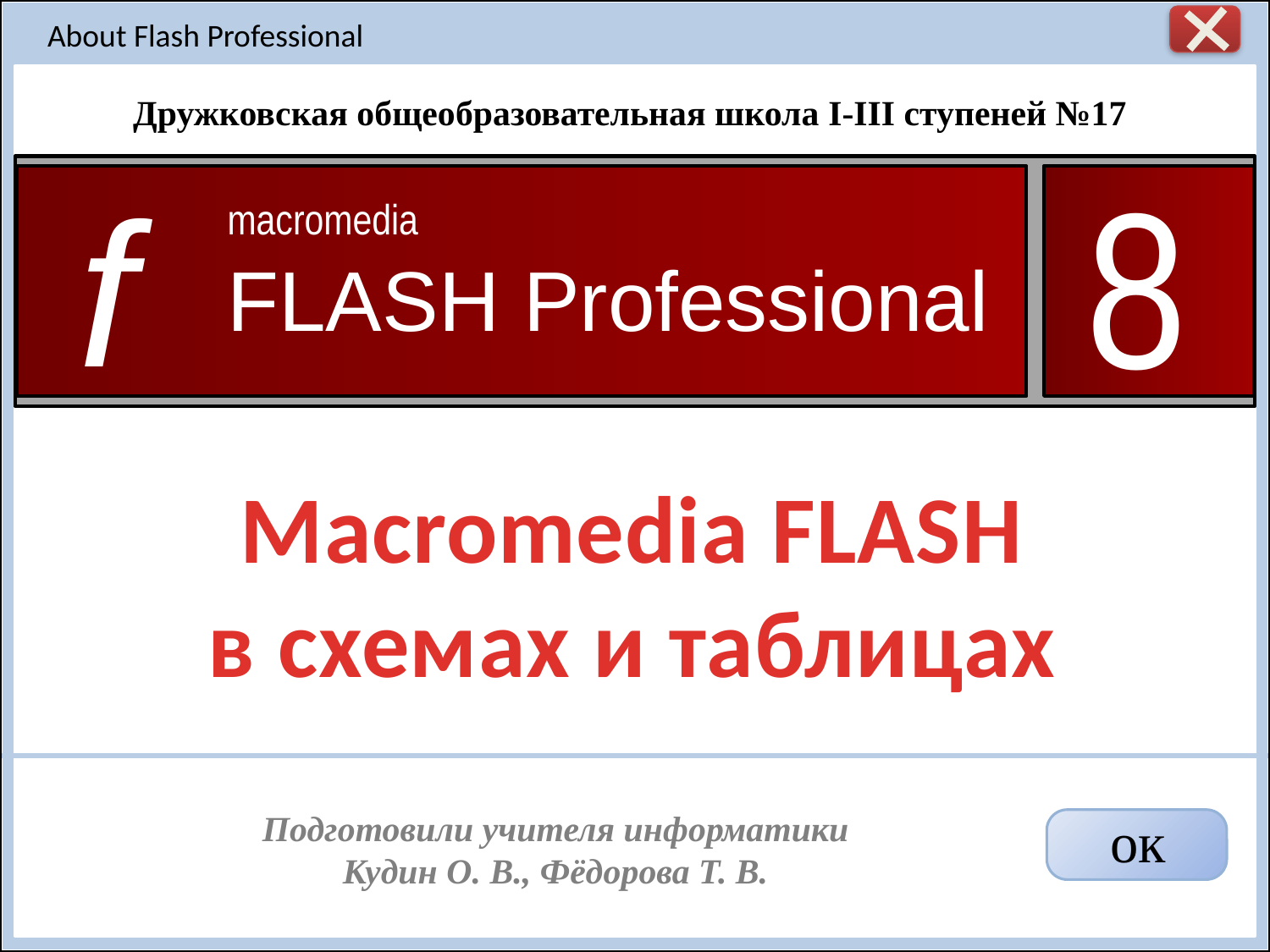

About Flash Professional

Дружковская общеобразовательная школа I-III ступеней №17
Дружковская общеобразовательная школа І-ІІІ ступеней №17
8

f

macromedia
FLASH Professional

Macromedia FLASH
в схемах и таблицах
# Macromedia FLASH в схемах и таблицах
Подготовили учителя информатики
Кудин О. В., Фёдорова Т. В.
Подготовили учителя информатики
Кудин О. В., Фёдорова Т. В.
 ок